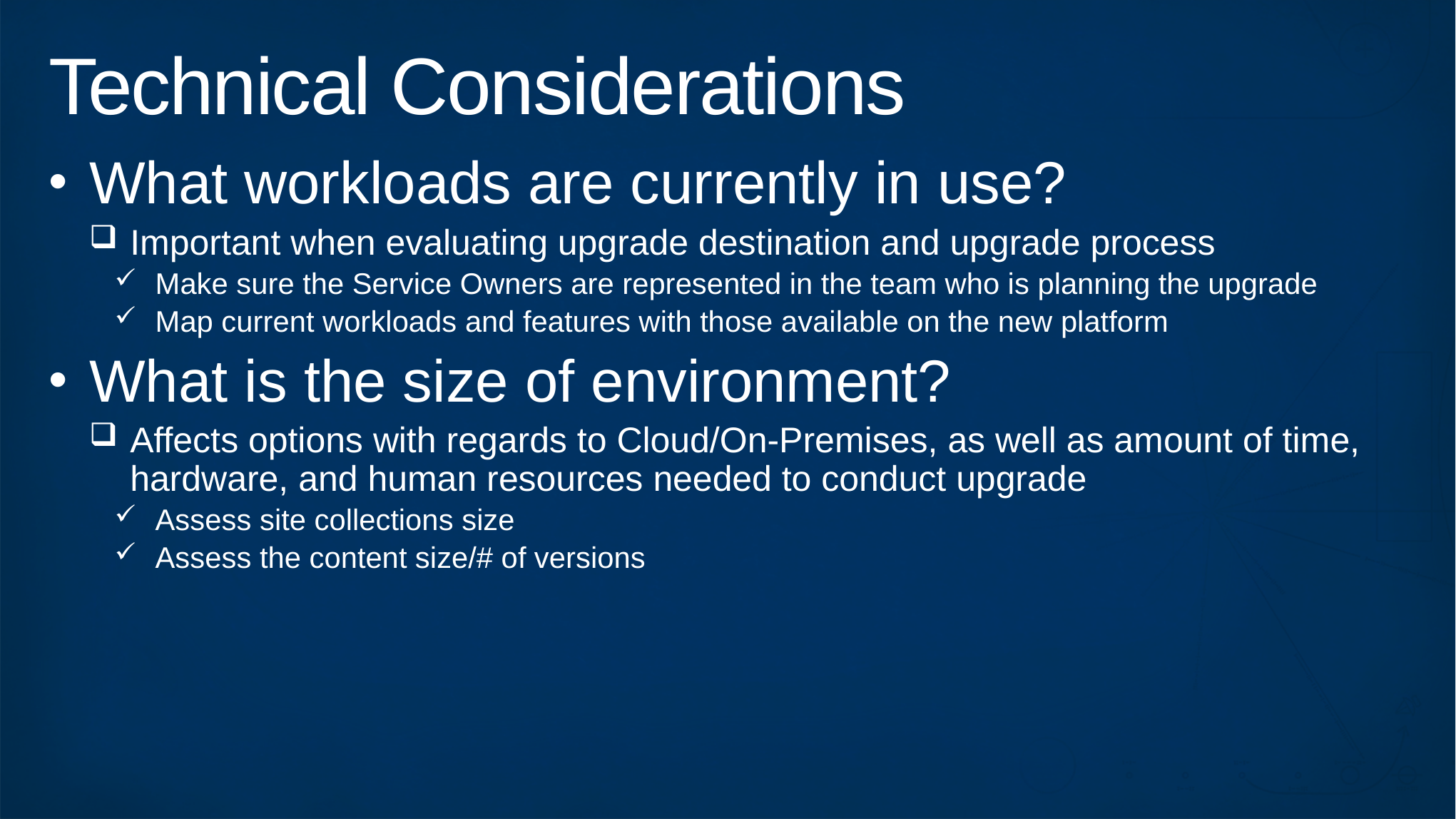

# Technical Considerations
What workloads are currently in use?
Important when evaluating upgrade destination and upgrade process
Make sure the Service Owners are represented in the team who is planning the upgrade
Map current workloads and features with those available on the new platform
What is the size of environment?
Affects options with regards to Cloud/On-Premises, as well as amount of time, hardware, and human resources needed to conduct upgrade
Assess site collections size
Assess the content size/# of versions